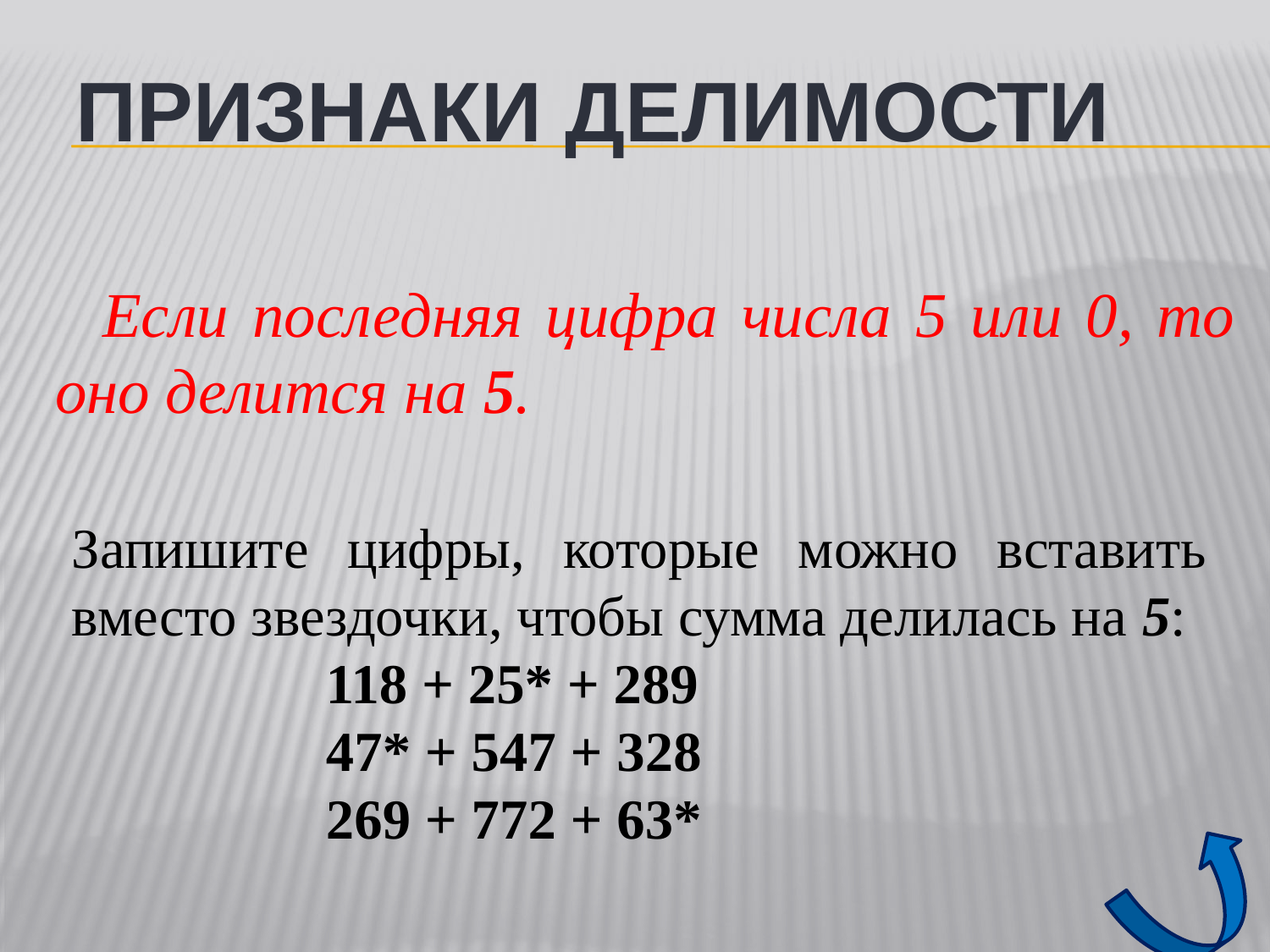

# ПРИЗНАКИ ДЕЛИМОСТИ
Если последняя цифра числа 5 или 0, то оно делится на 5.
Запишите цифры, которые можно вставить вместо звездочки, чтобы сумма делилась на 5:
		118 + 25* + 289
		47* + 547 + 328
		269 + 772 + 63*